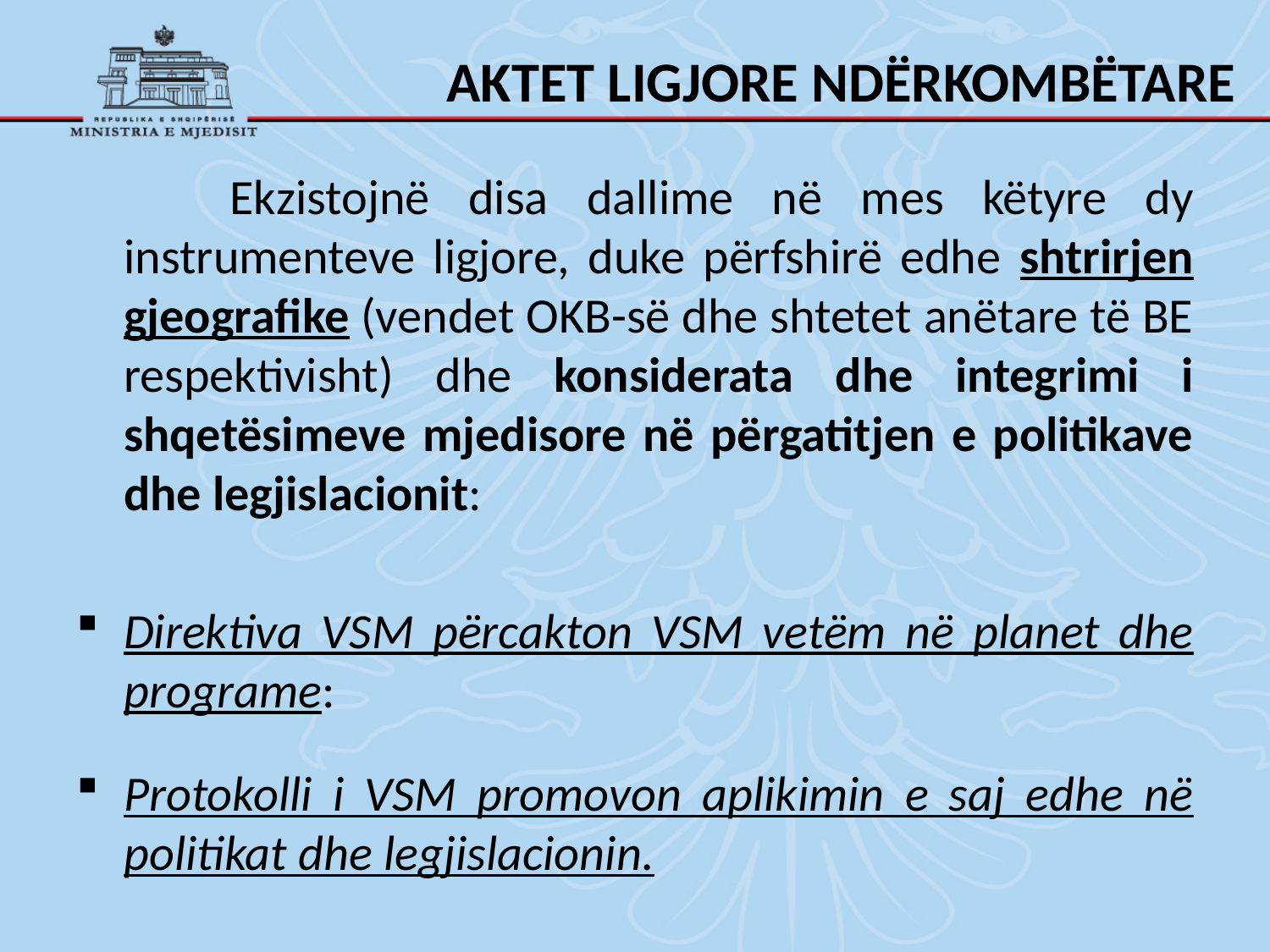

# AKTET LIGJORE NDËRKOMBËTARE
    Ekzistojnë disa dallime në mes këtyre dy instrumenteve ligjore, duke përfshirë edhe shtrirjen gjeografike (vendet OKB-së dhe shtetet anëtare të BE respektivisht) dhe konsiderata dhe integrimi i shqetësimeve mjedisore në përgatitjen e politikave dhe legjislacionit:

Direktiva VSM përcakton VSM vetëm në planet dhe programe:

Protokolli i VSM promovon aplikimin e saj edhe në politikat dhe legjislacionin.